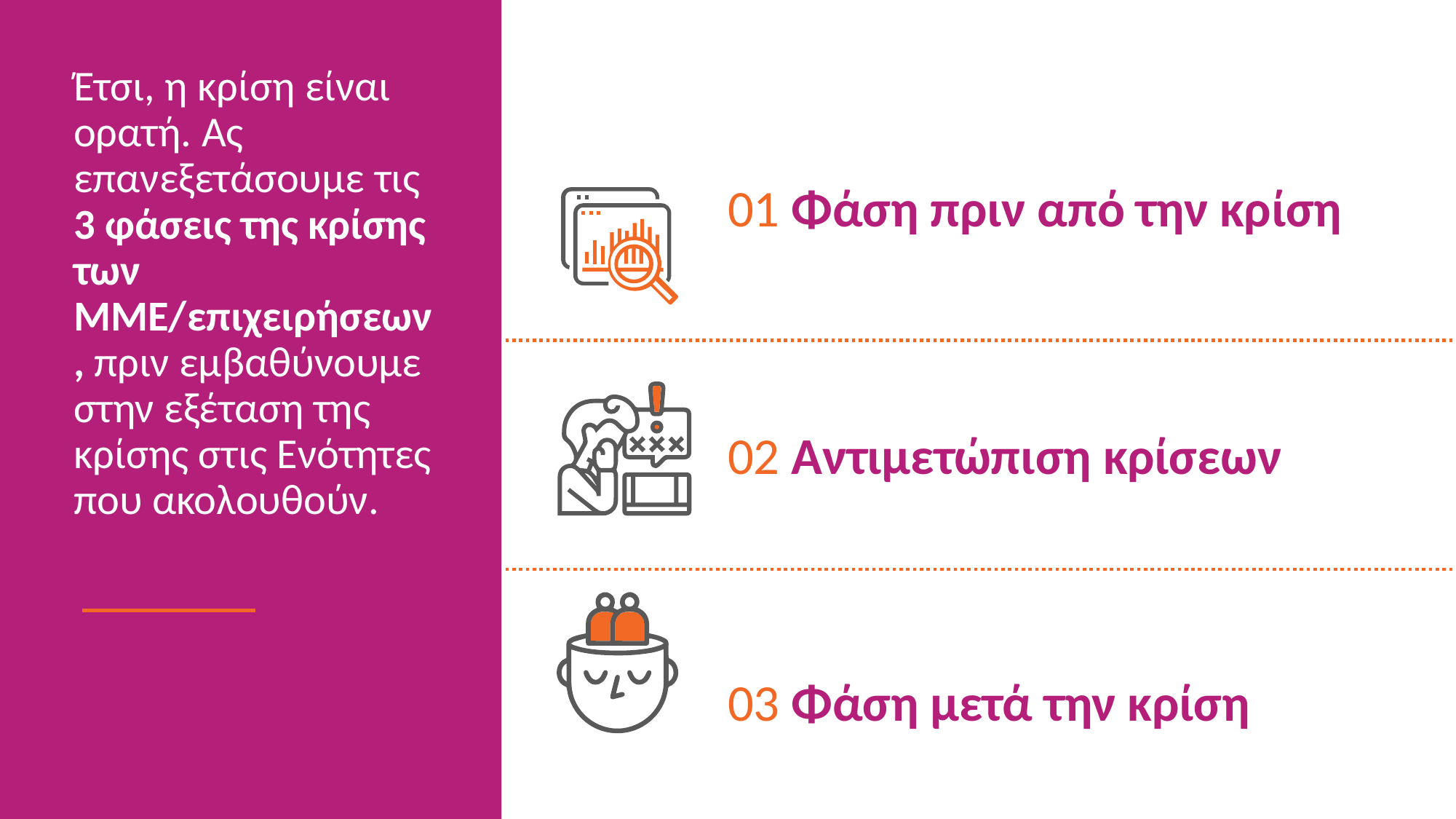

Έτσι, η κρίση είναι ορατή. Ας επανεξετάσουμε τις 3 φάσεις της κρίσης των ΜΜΕ/επιχειρήσεων, πριν εμβαθύνουμε στην εξέταση της κρίσης στις Ενότητες που ακολουθούν.
01 Φάση πριν από την κρίση

02 Αντιμετώπιση κρίσεων

03 Φάση μετά την κρίση